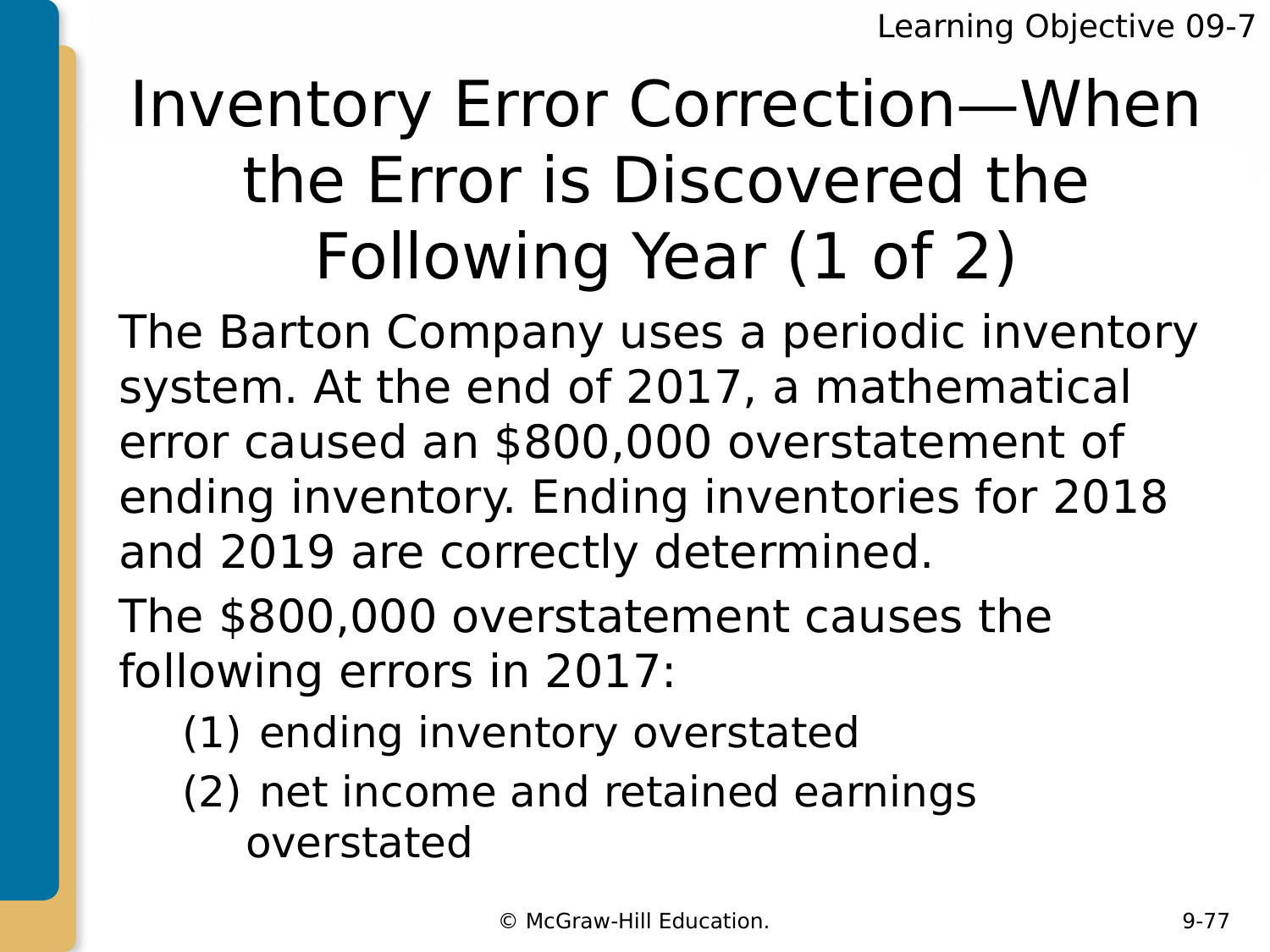

Learning Objective 09-7
# Inventory Error Correction—When the Error is Discovered the Following Year (1 of 2)
The Barton Company uses a periodic inventory system. At the end of 2017, a mathematical error caused an $800,000 overstatement of ending inventory. Ending inventories for 2018 and 2019 are correctly determined.
The $800,000 overstatement causes the following errors in 2017:
 ending inventory overstated
 net income and retained earnings overstated